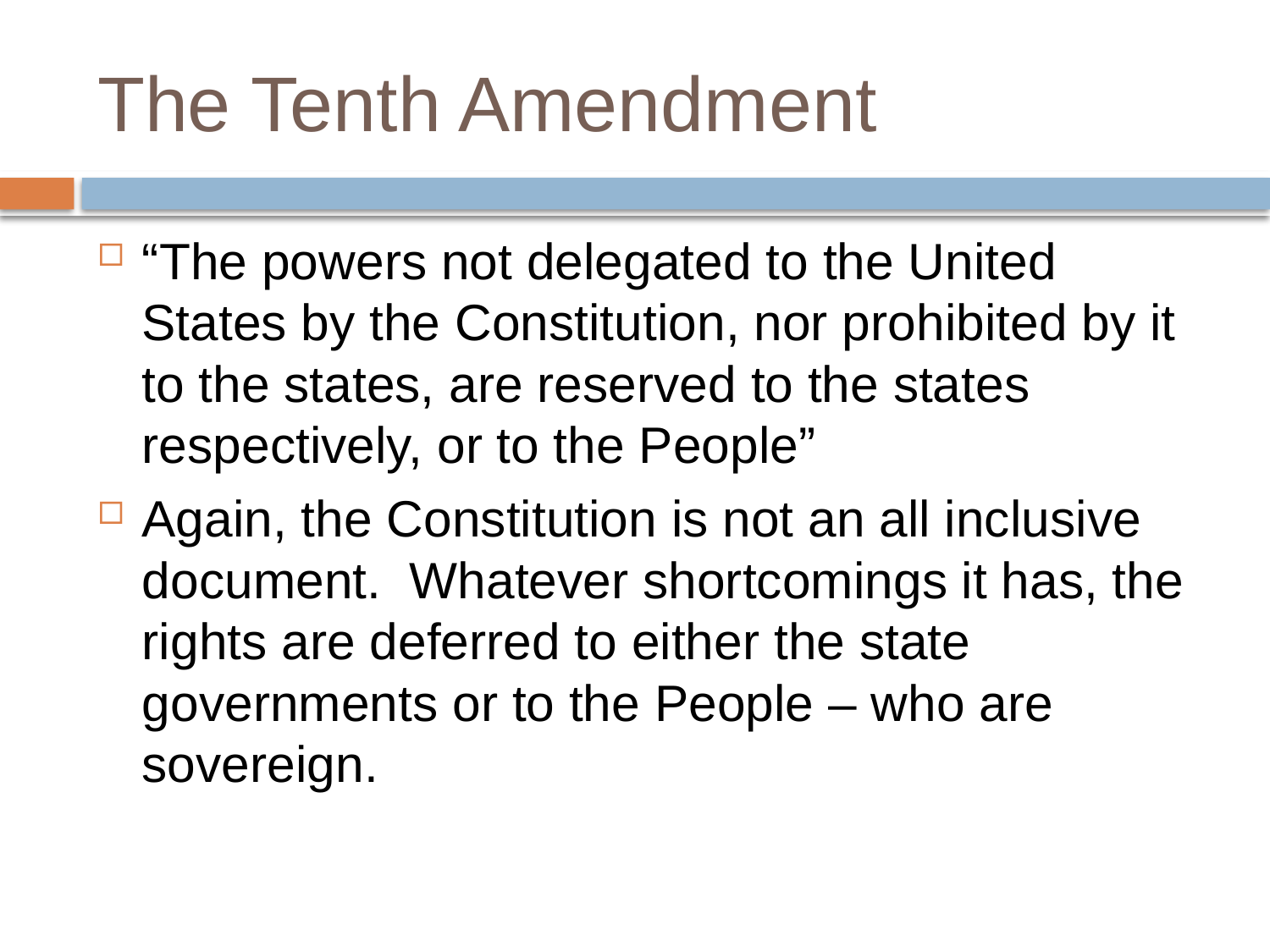

# The Tenth Amendment
“The powers not delegated to the United States by the Constitution, nor prohibited by it to the states, are reserved to the states respectively, or to the People”
Again, the Constitution is not an all inclusive document.  Whatever shortcomings it has, the rights are deferred to either the state governments or to the People – who are sovereign.